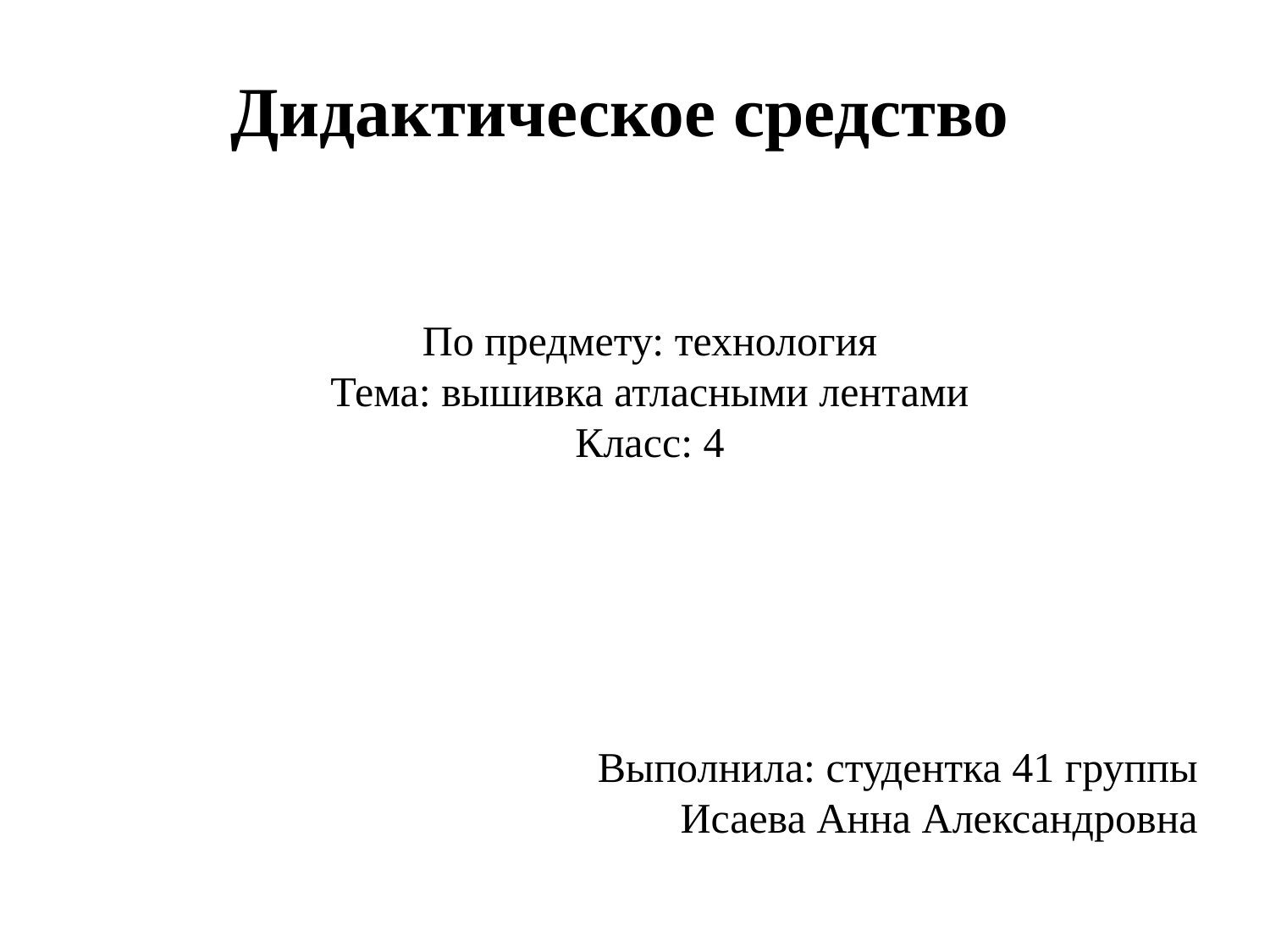

Дидактическое средство
По предмету: технология
Тема: вышивка атласными лентами
Класс: 4
Выполнила: студентка 41 группы
Исаева Анна Александровна